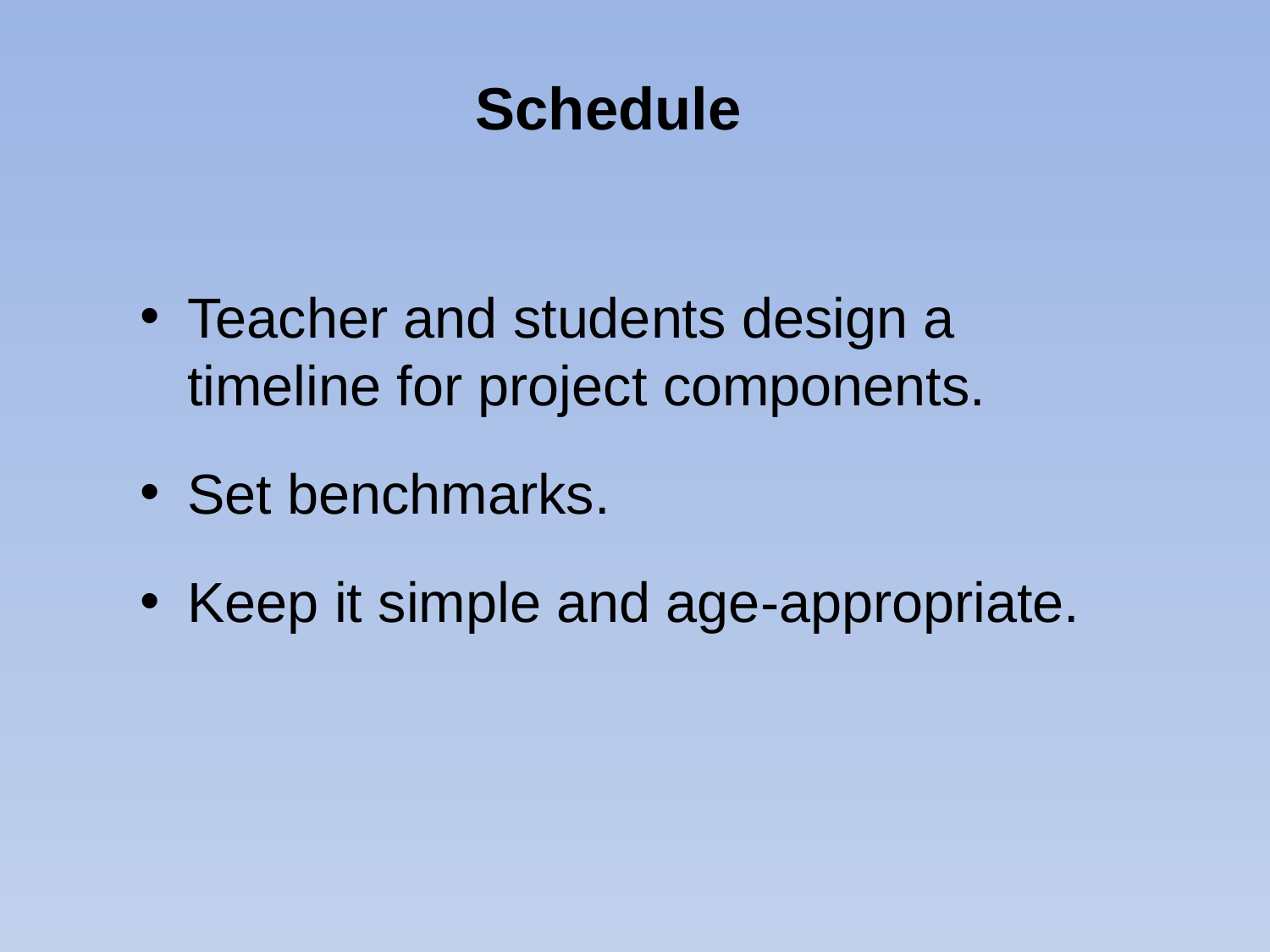

# Schedule
Teacher and students design a timeline for project components.

Set benchmarks.

Keep it simple and age-appropriate.